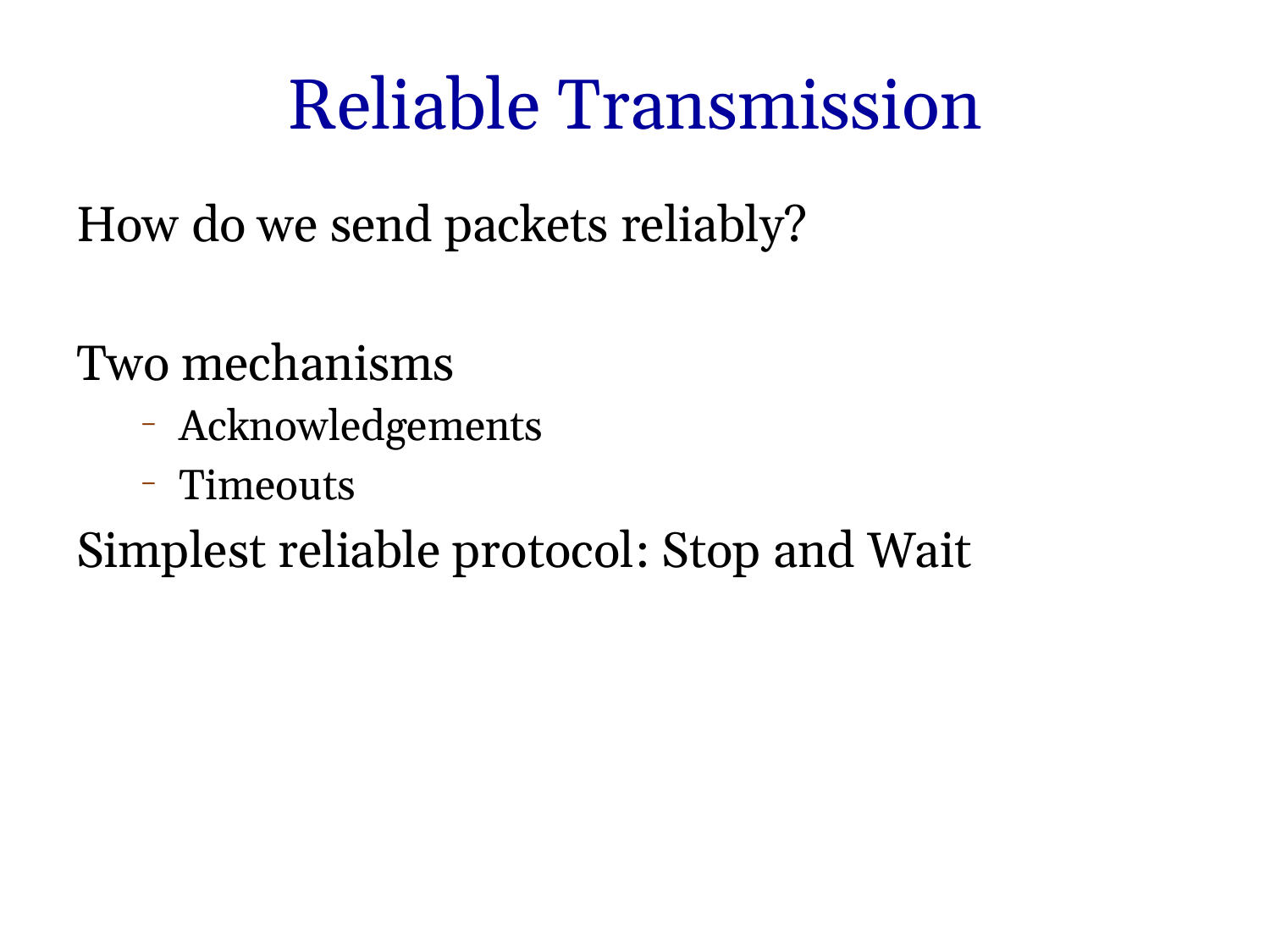

# Reliable Transmission
How do we send packets reliably?

Two mechanisms
Acknowledgements
Timeouts
Simplest reliable protocol: Stop and Wait